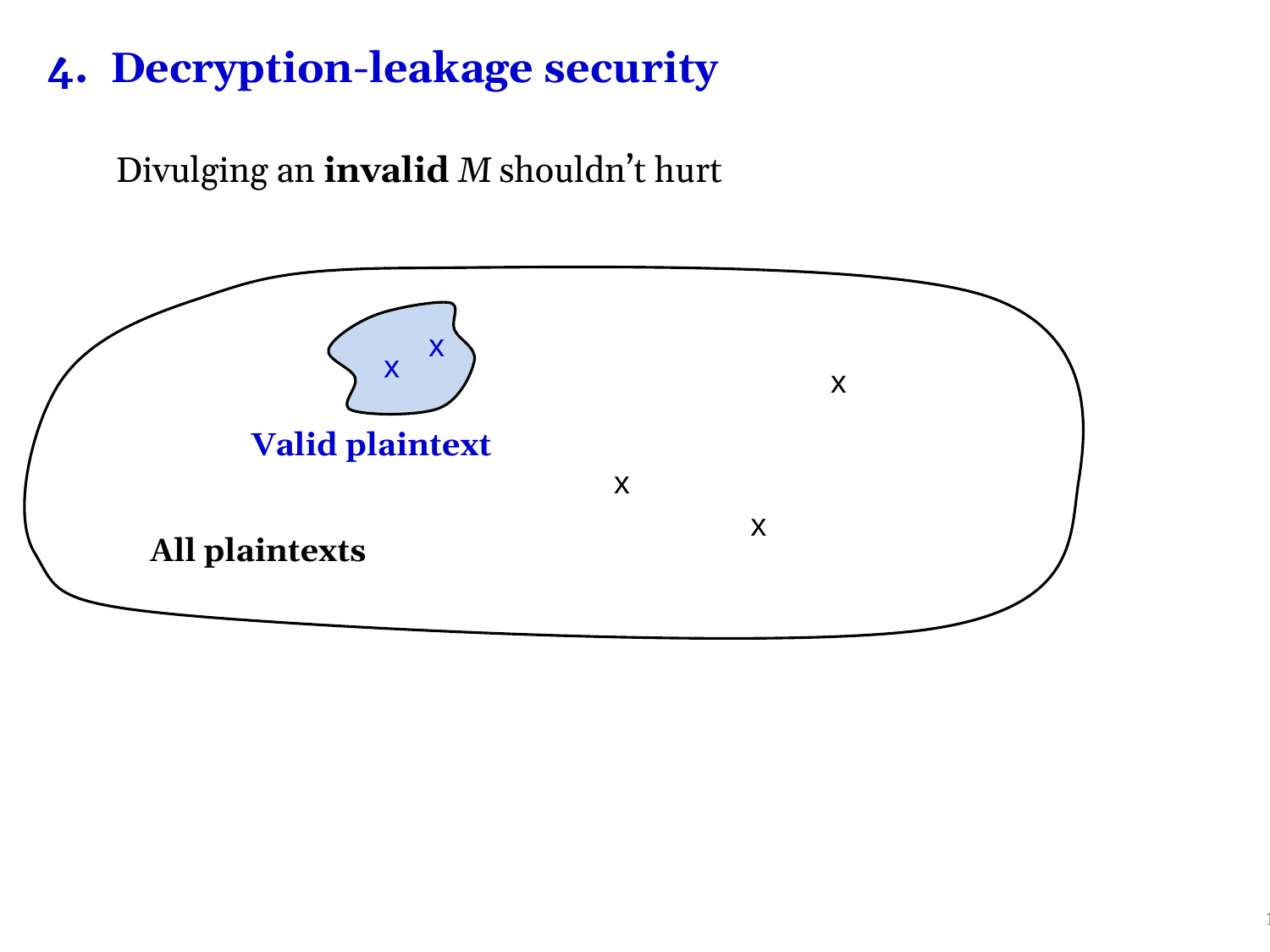

4.  Decryption-leakage security
Divulging an invalid M shouldn’t hurt

x
x
x
Valid plaintext
x
x
All plaintexts